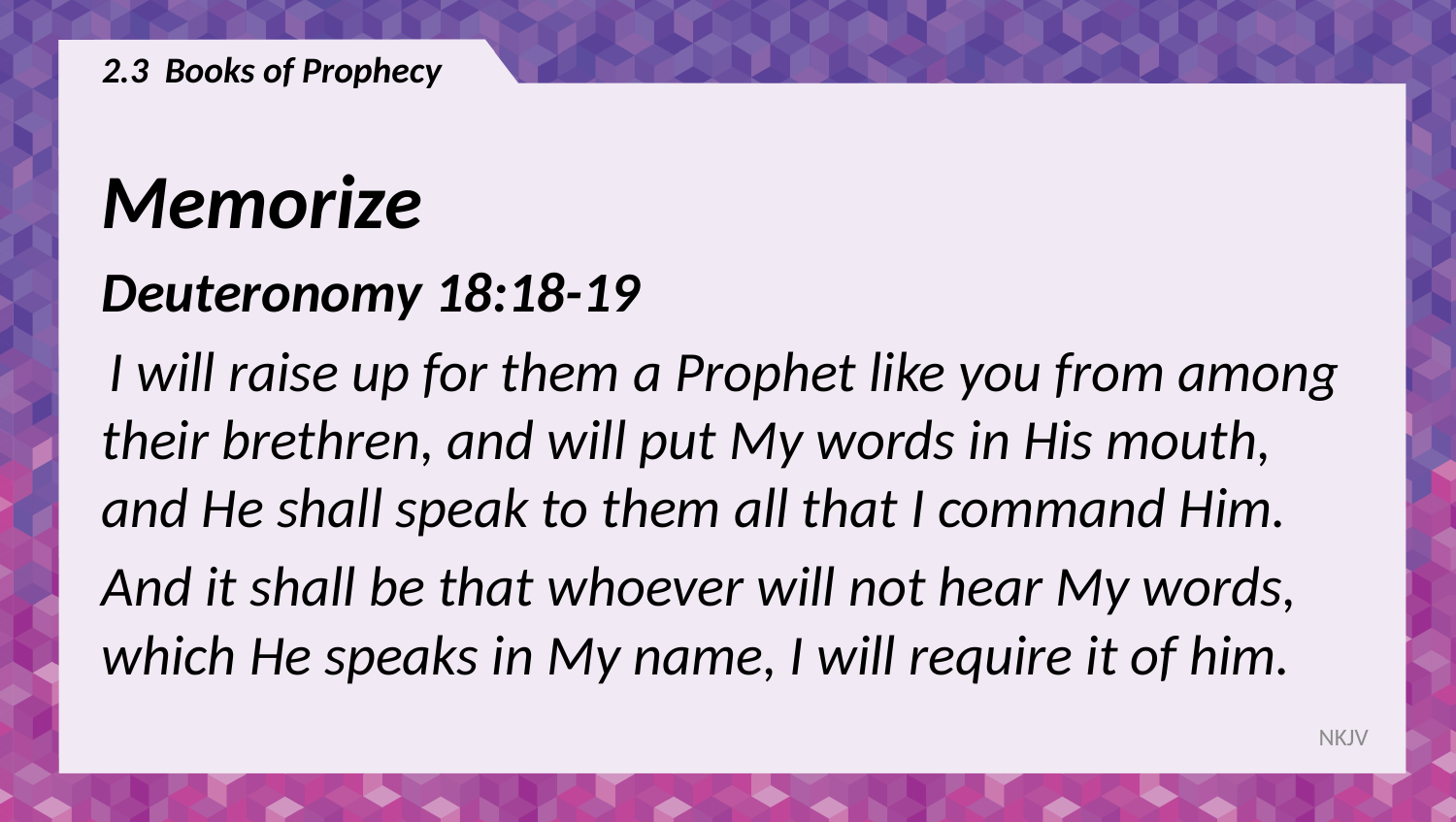

# 2.3  Books of Prophecy
Memorize
Deuteronomy 18:18-19
 I will raise up for them a Prophet like you from among their brethren, and will put My words in His mouth, and He shall speak to them all that I command Him.
And it shall be that whoever will not hear My words, which He speaks in My name, I will require it of him.
NKJV